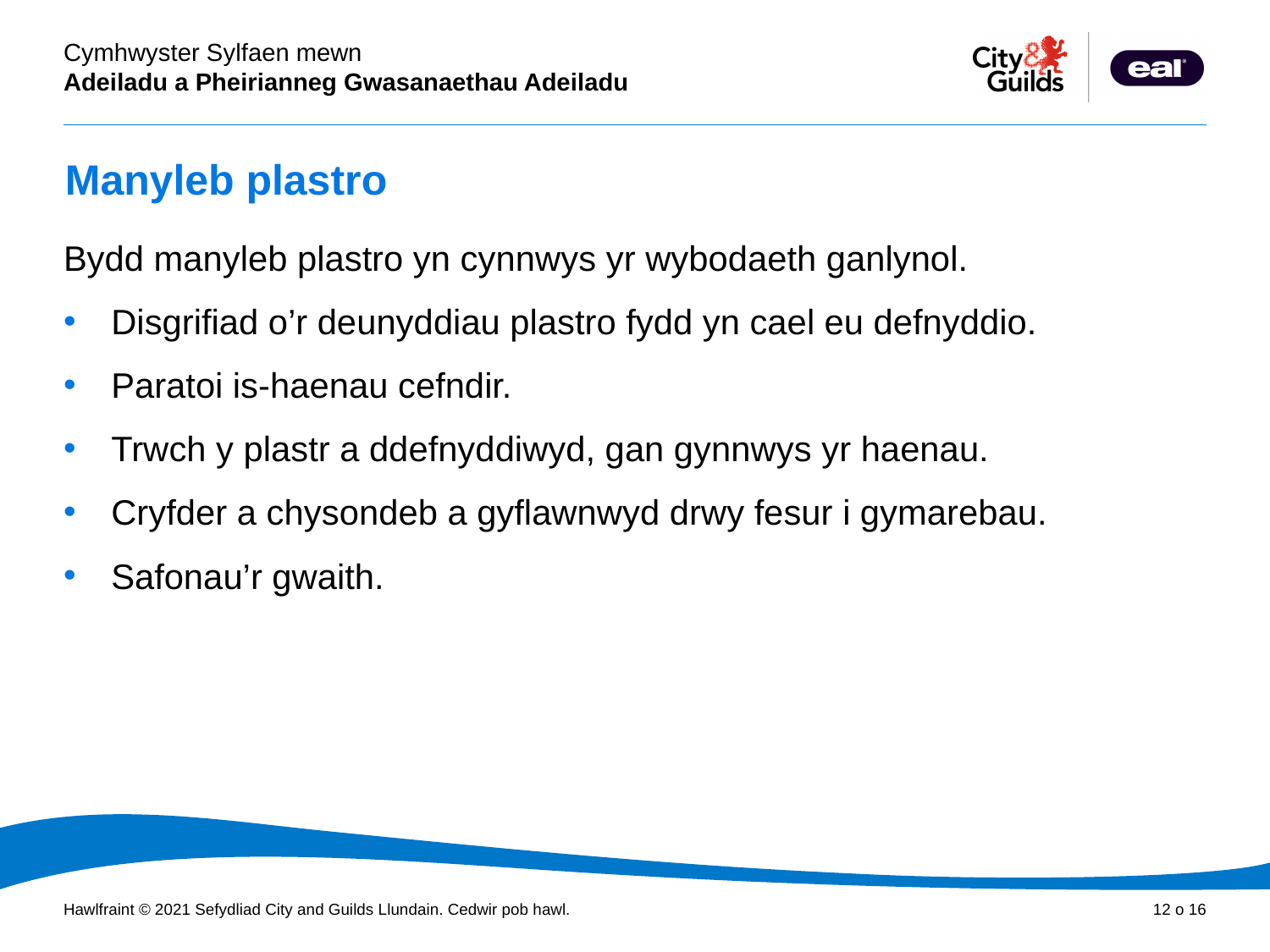

# Manyleb plastro
Bydd manyleb plastro yn cynnwys yr wybodaeth ganlynol.
Disgrifiad o’r deunyddiau plastro fydd yn cael eu defnyddio.
Paratoi is-haenau cefndir.
Trwch y plastr a ddefnyddiwyd, gan gynnwys yr haenau.
Cryfder a chysondeb a gyflawnwyd drwy fesur i gymarebau.
Safonau’r gwaith.